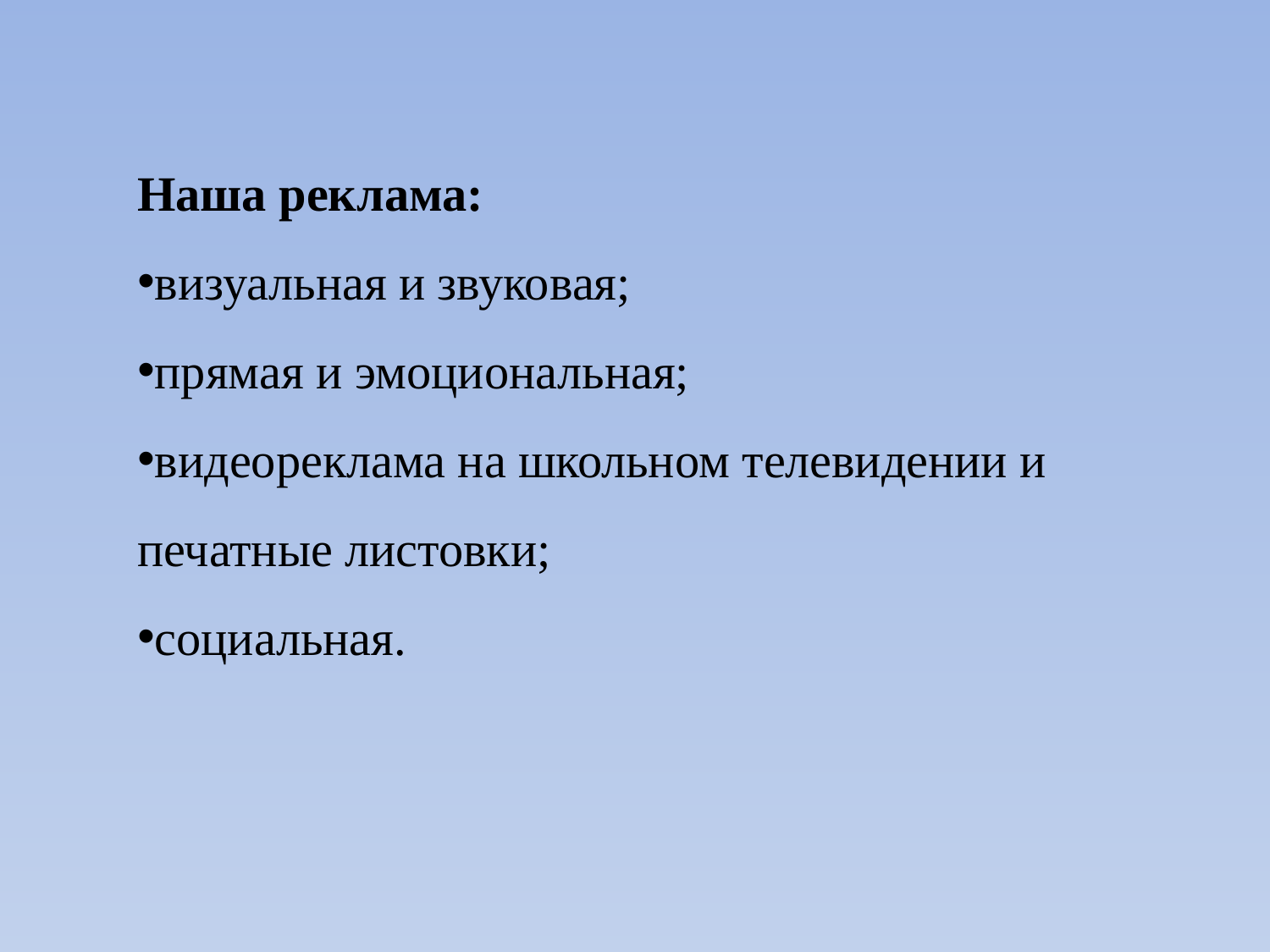

Наша реклама:
визуальная и звуковая;
прямая и эмоциональная;
видеореклама на школьном телевидении и  печатные листовки;
социальная.